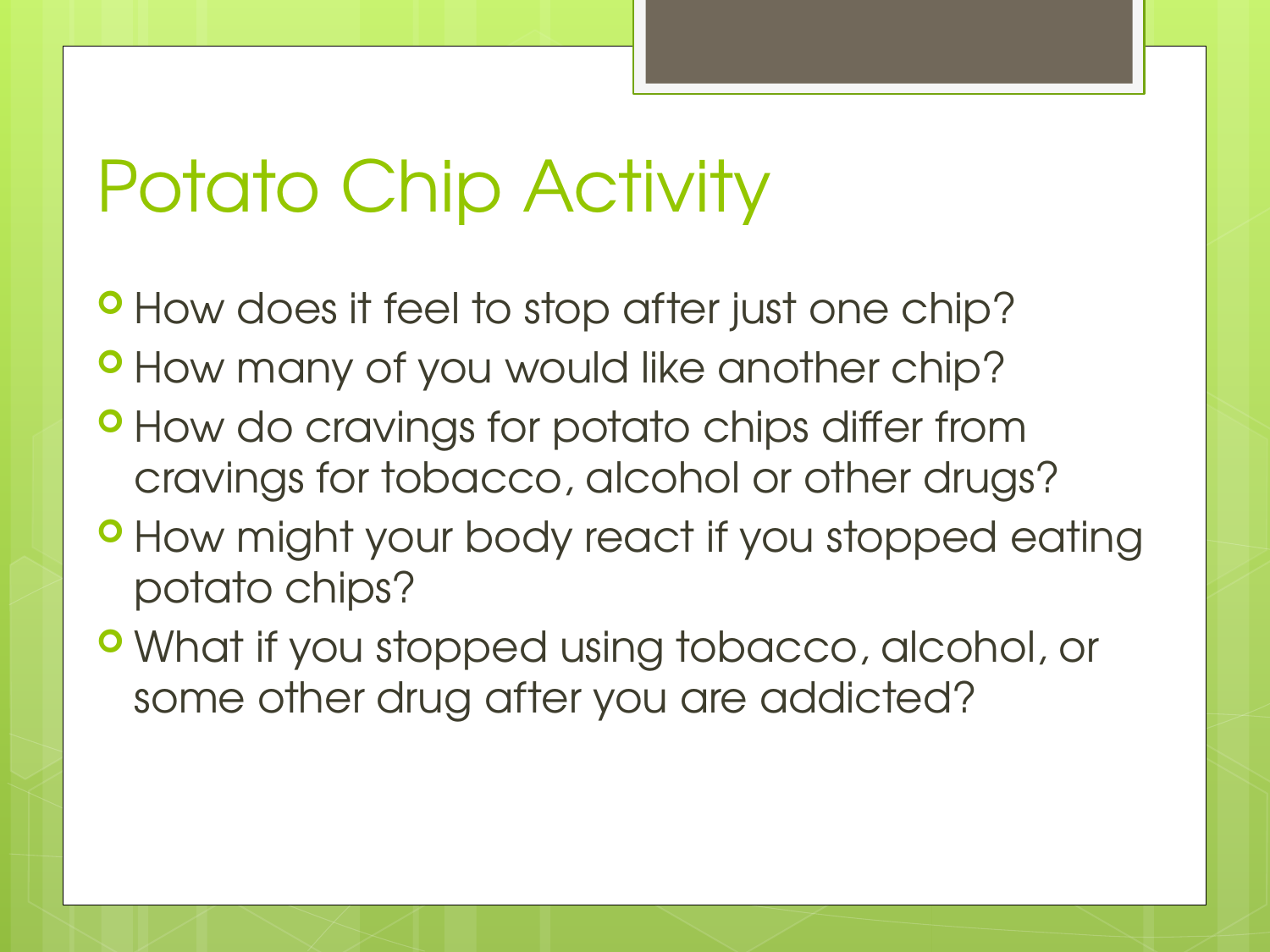

# Potato Chip Activity
How does it feel to stop after just one chip?
How many of you would like another chip?
How do cravings for potato chips differ from cravings for tobacco, alcohol or other drugs?
How might your body react if you stopped eating potato chips?
What if you stopped using tobacco, alcohol, or some other drug after you are addicted?